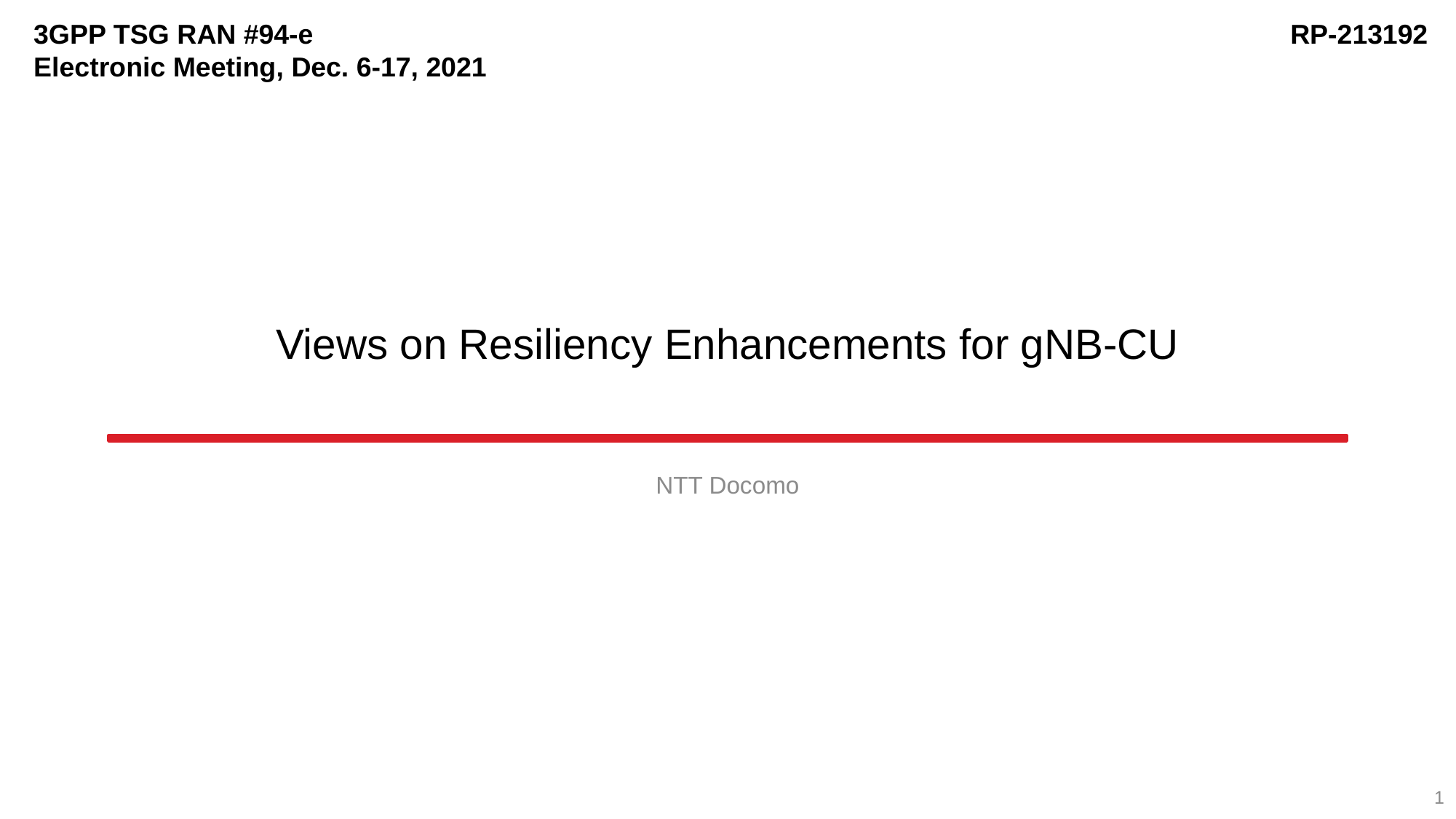

3GPP TSG RAN #94-e
Electronic Meeting, Dec. 6-17, 2021
RP-213192
# Views on Resiliency Enhancements for gNB-CU
NTT Docomo
1